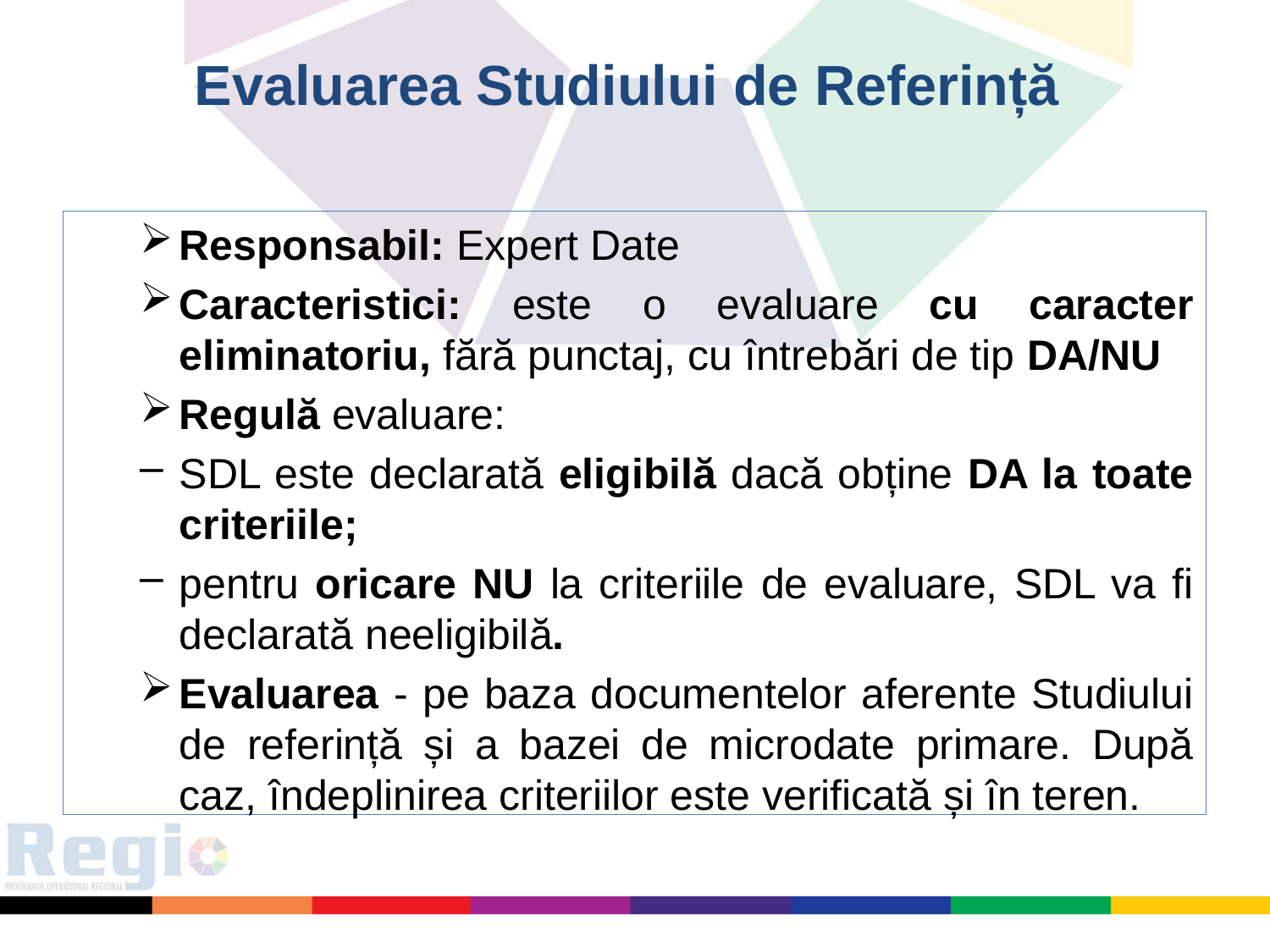

# Evaluarea Studiului de Referință

Responsabil: Expert Date
Caracteristici: este o evaluare cu caracter eliminatoriu, fără punctaj, cu întrebări de tip DA/NU
Regulă evaluare:
SDL este declarată eligibilă dacă obține DA la toate criteriile;
pentru oricare NU la criteriile de evaluare, SDL va fi declarată neeligibilă.
Evaluarea - pe baza documentelor aferente Studiului de referință și a bazei de microdate primare. După caz, îndeplinirea criteriilor este verificată și în teren.